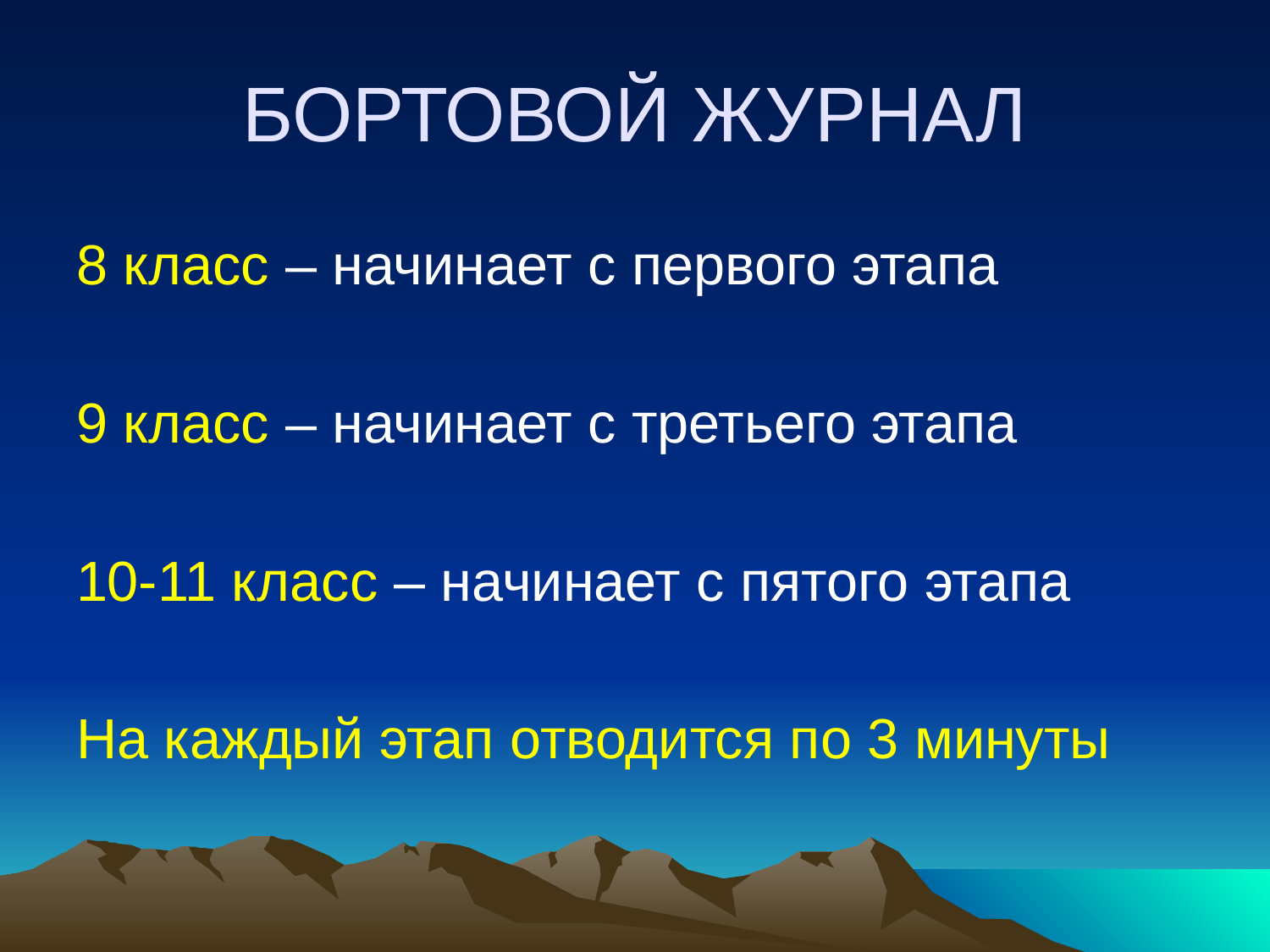

# БОРТОВОЙ ЖУРНАЛ
8 класс – начинает с первого этапа

9 класс – начинает с третьего этапа

10-11 класс – начинает с пятого этапа

На каждый этап отводится по 3 минуты